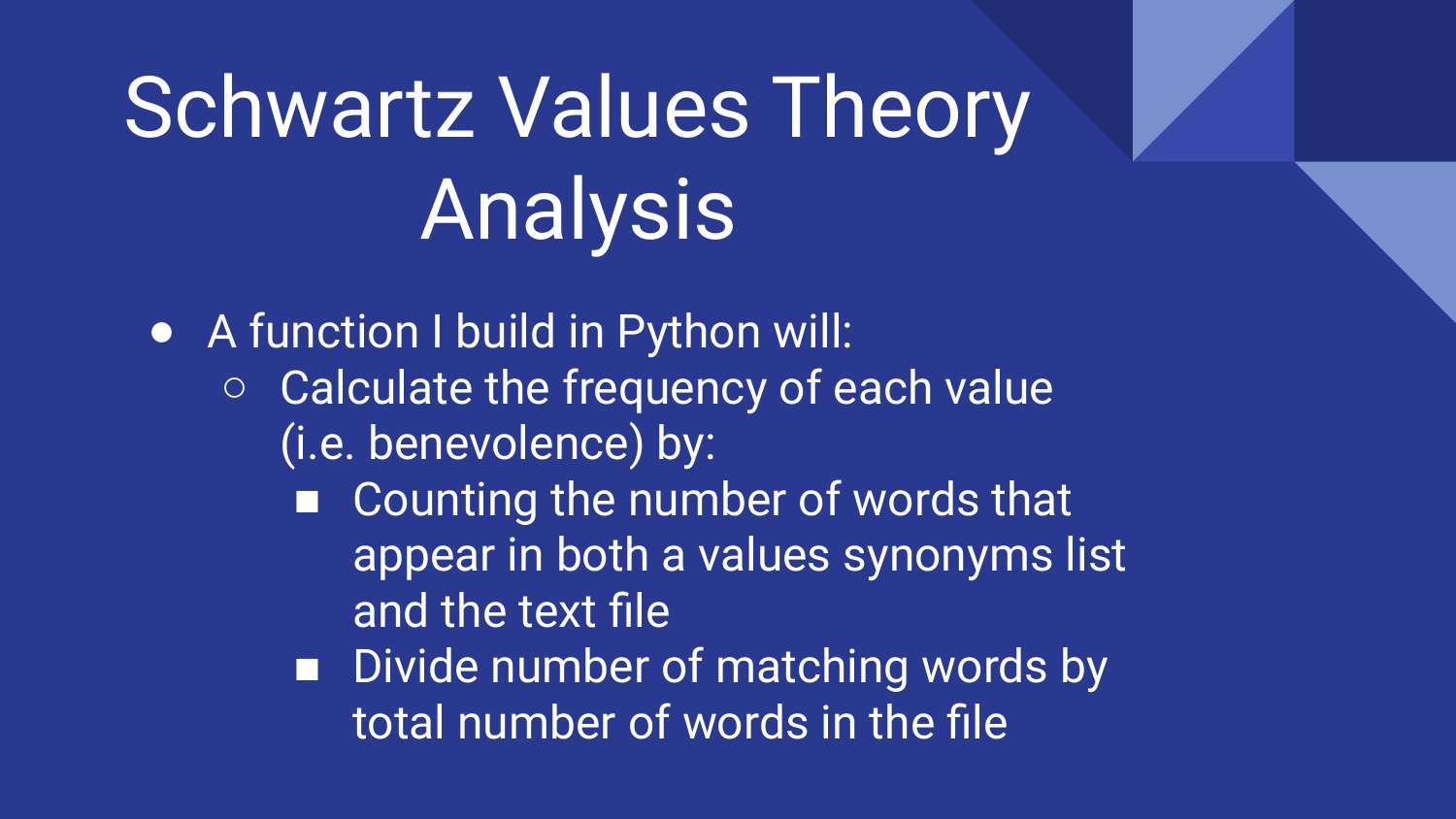

# Schwartz Values Theory Analysis
A function I build in Python will:
Calculate the frequency of each value (i.e. benevolence) by:
Counting the number of words that appear in both a values synonyms list and the text file
Divide number of matching words by total number of words in the file